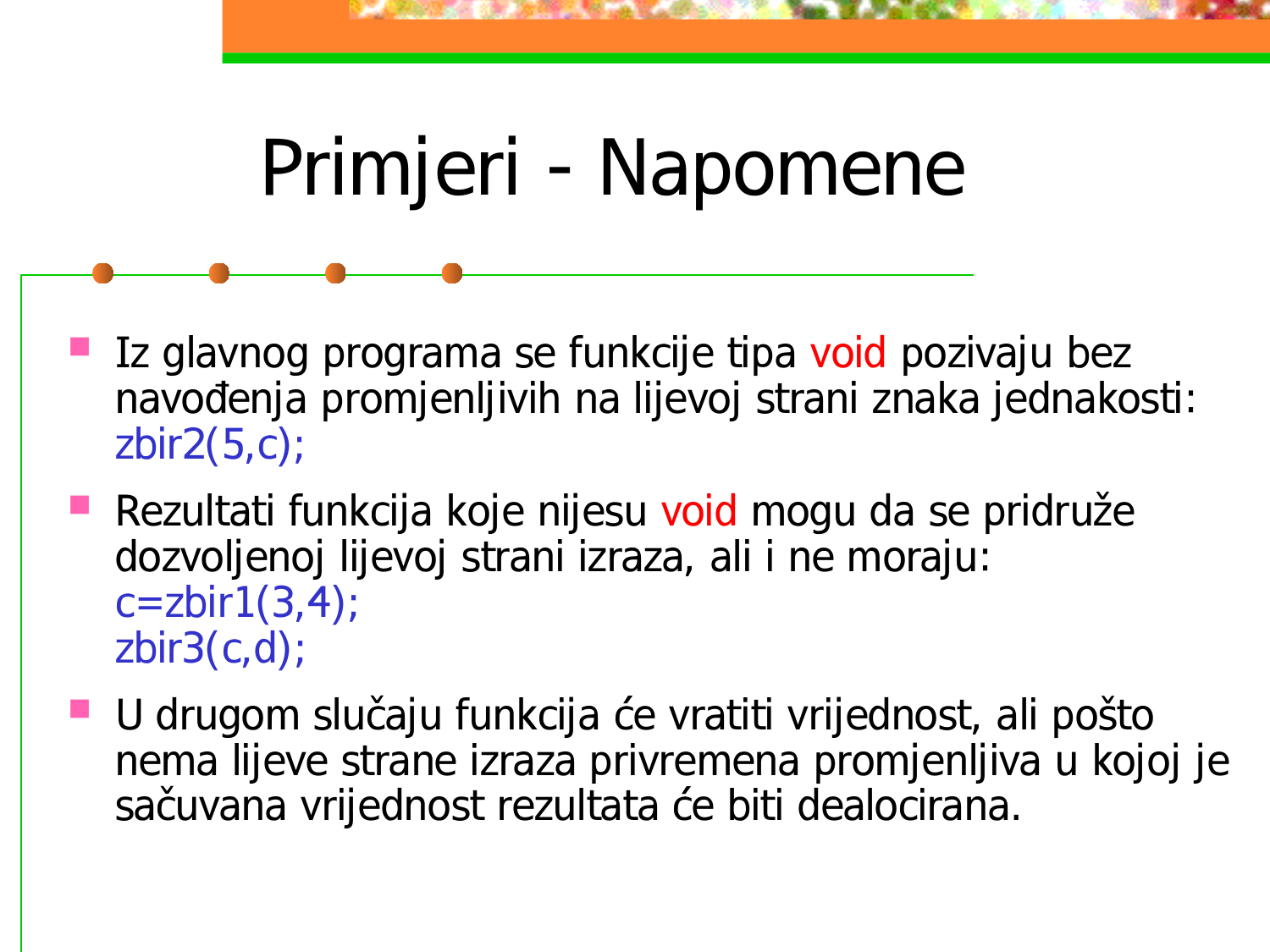

# Primjeri - Napomene
Iz glavnog programa se funkcije tipa void pozivaju bez navođenja promjenljivih na lijevoj strani znaka jednakosti:
zbir2(5,c);
Rezultati funkcija koje nijesu void mogu da se pridruže dozvoljenoj lijevoj strani izraza, ali i ne moraju:
c=zbir1(3,4);
zbir3(c,d);
U drugom slučaju funkcija će vratiti vrijednost, ali pošto nema lijeve strane izraza privremena promjenljiva u kojoj je sačuvana vrijednost rezultata će biti dealocirana.